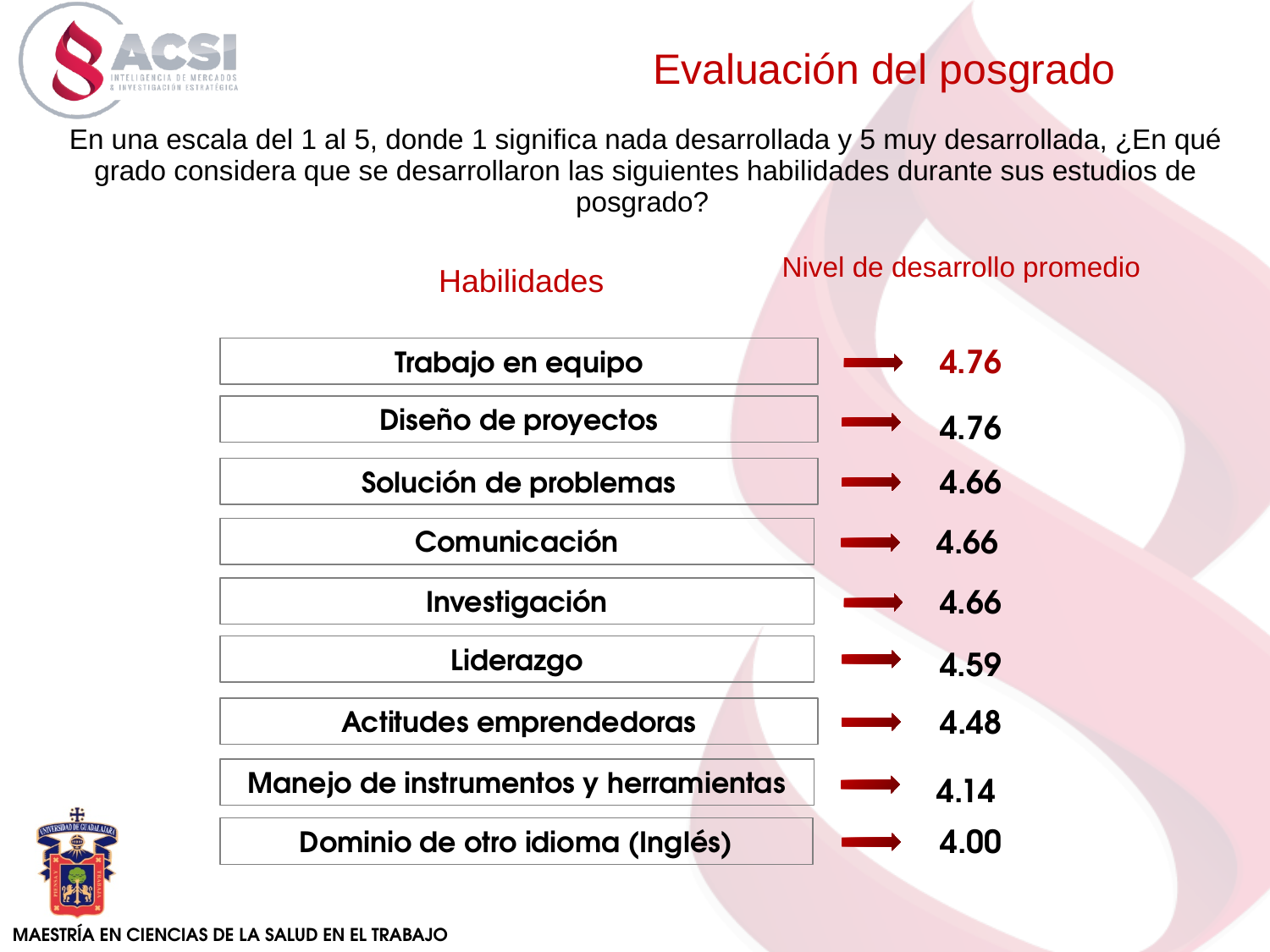

Evaluación del posgrado
En una escala del 1 al 5, donde 1 significa nada desarrollada y 5 muy desarrollada, ¿En qué grado considera que se desarrollaron las siguientes habilidades durante sus estudios de posgrado?
Nivel de desarrollo promedio
Habilidades
4.76
Trabajo en equipo

Diseño de proyectos
4.76

4.66
Solución de problemas

4.66
Comunicación

4.66
Investigación

Liderazgo
4.59

4.48
Actitudes emprendedoras

Manejo de instrumentos y herramientas
4.14

4.00
Dominio de otro idioma (Inglés)